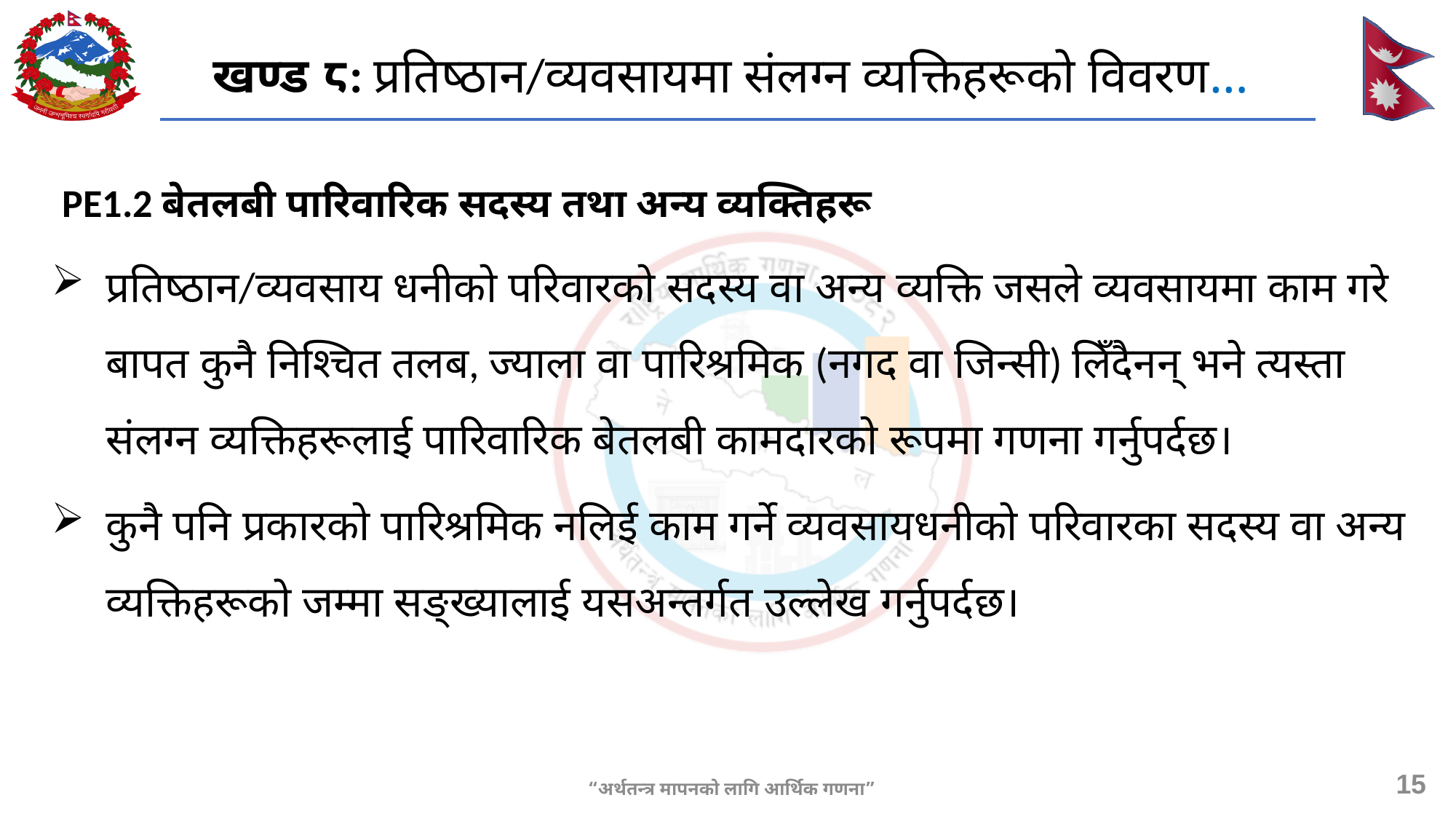

खण्ड ८: प्रतिष्ठान/व्यवसायमा संलग्न व्यक्तिहरूको विवरण…
PE1.2 बेतलबी पारिवारिक सदस्य तथा अन्य व्यक्तिहरू
प्रतिष्ठान/व्यवसाय धनीको परिवारको सदस्य वा अन्य व्यक्ति जसले व्यवसायमा काम गरे बापत कुनै निश्चित तलब, ज्याला वा पारिश्रमिक (नगद वा जिन्सी) लिँदैनन् भने त्यस्ता संलग्न व्यक्तिहरूलाई पारिवारिक बेतलबी कामदारको रूपमा गणना गर्नुपर्दछ।
कुनै पनि प्रकारको पारिश्रमिक नलिई काम गर्ने व्यवसायधनीको परिवारका सदस्य वा अन्य व्यक्तिहरूको जम्मा सङ्ख्यालाई यसअन्तर्गत उल्लेख गर्नुपर्दछ।

15
“अर्थतन्त्र मापनको लागि आर्थिक गणना”